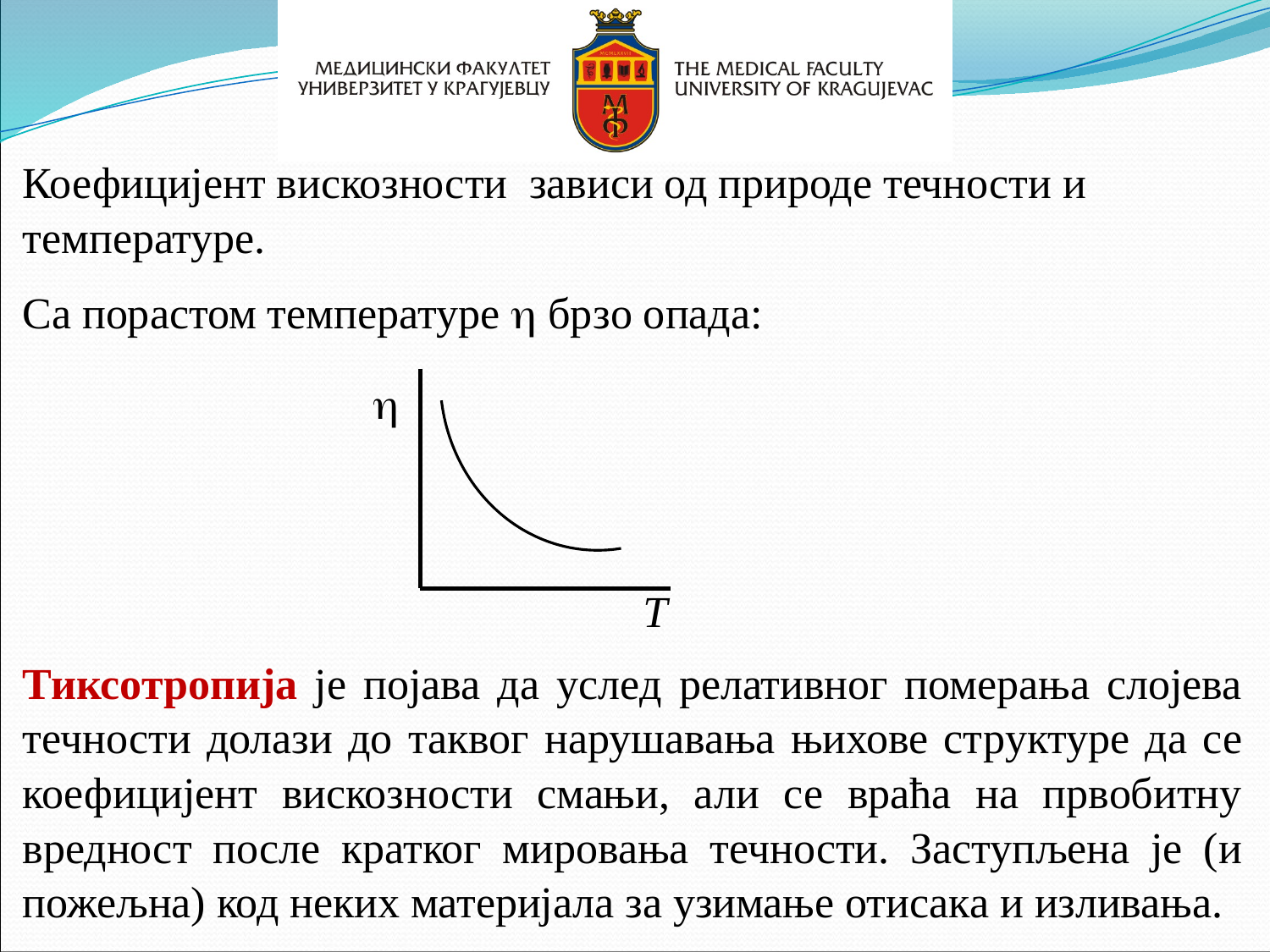

Коефицијент вискозности  зависи од природе течности и температуре.
Са порастом температуре η брзо опада:

η
Т
Тиксотропија је појава да услед релативног померања слојева течности долази до таквог нарушавања њихове структуре да се коефицијент вискозности смањи, али се враћа на првобитну вредност после кратког мировања течности. Заступљена је (и пожељна) код неких материјала за узимање отисака и изливања.